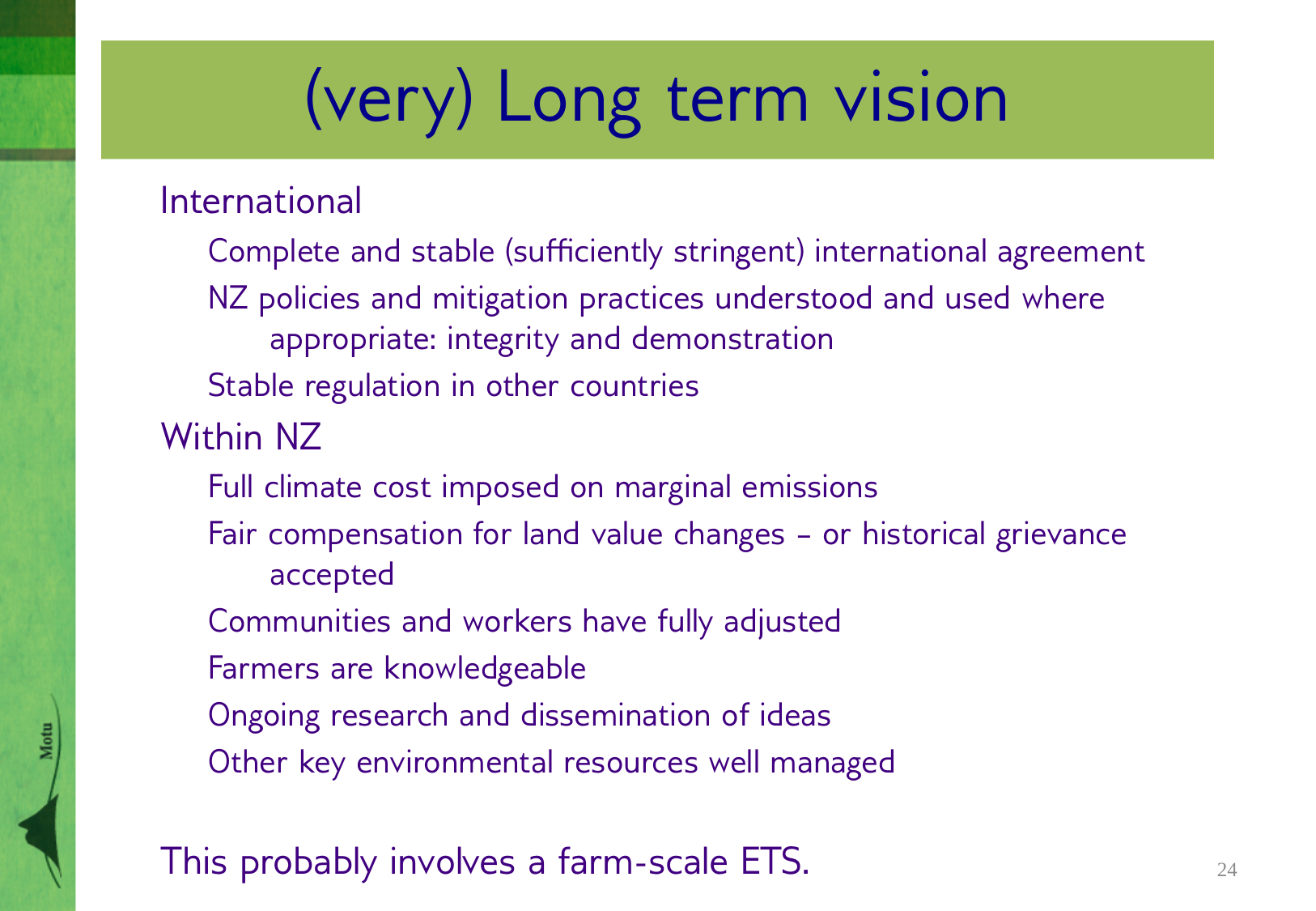

# (very) Long term vision
International
Complete and stable (sufficiently stringent) international agreement
NZ policies and mitigation practices understood and used where appropriate: integrity and demonstration
Stable regulation in other countries
Within NZ
Full climate cost imposed on marginal emissions
Fair compensation for land value changes – or historical grievance accepted
Communities and workers have fully adjusted
Farmers are knowledgeable
Ongoing research and dissemination of ideas
Other key environmental resources well managed

This probably involves a farm-scale ETS.

24